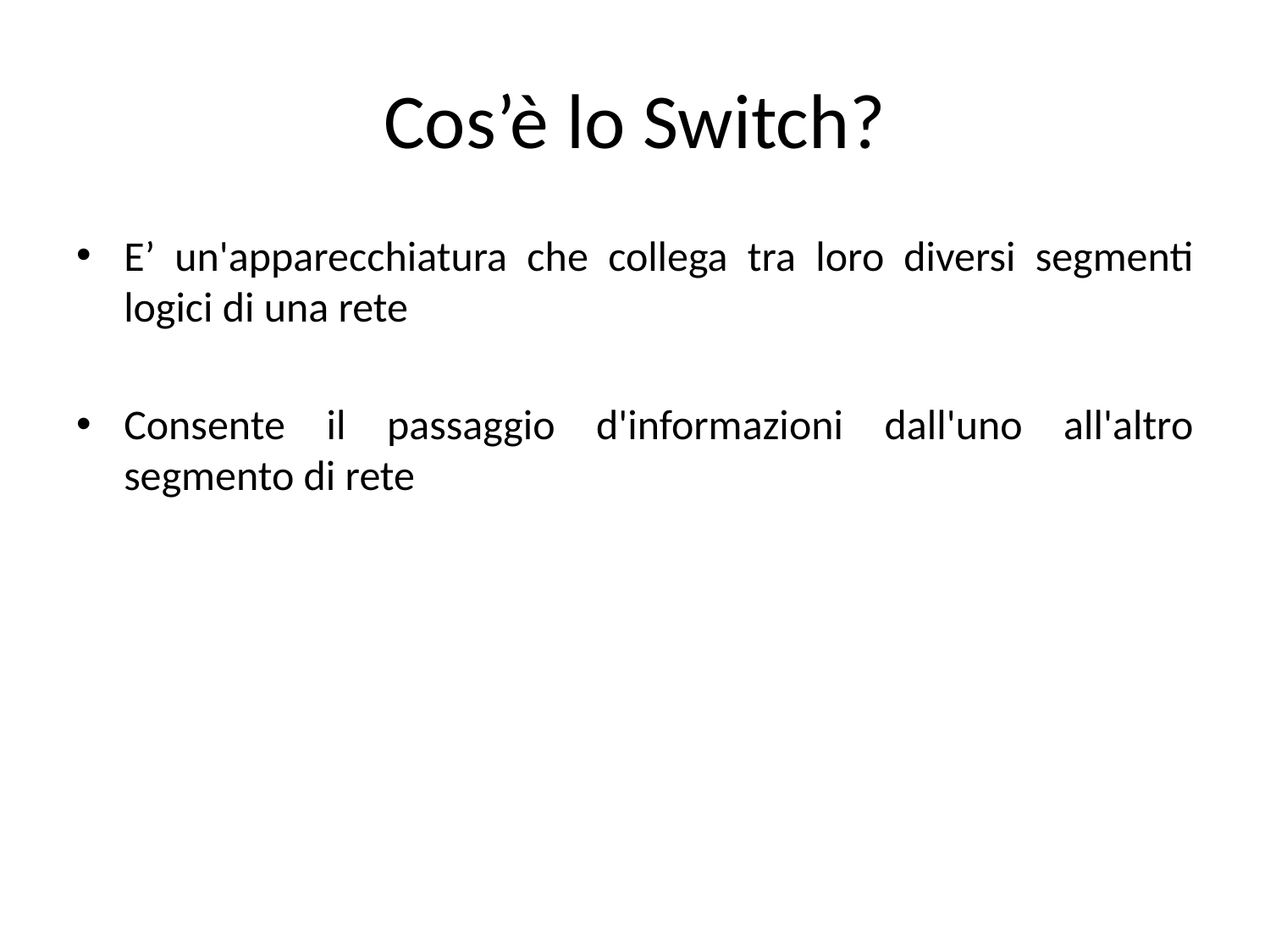

# Cos’è lo Switch?
E’ un'apparecchiatura che collega tra loro diversi segmenti logici di una rete

Consente il passaggio d'informazioni dall'uno all'altro segmento di rete